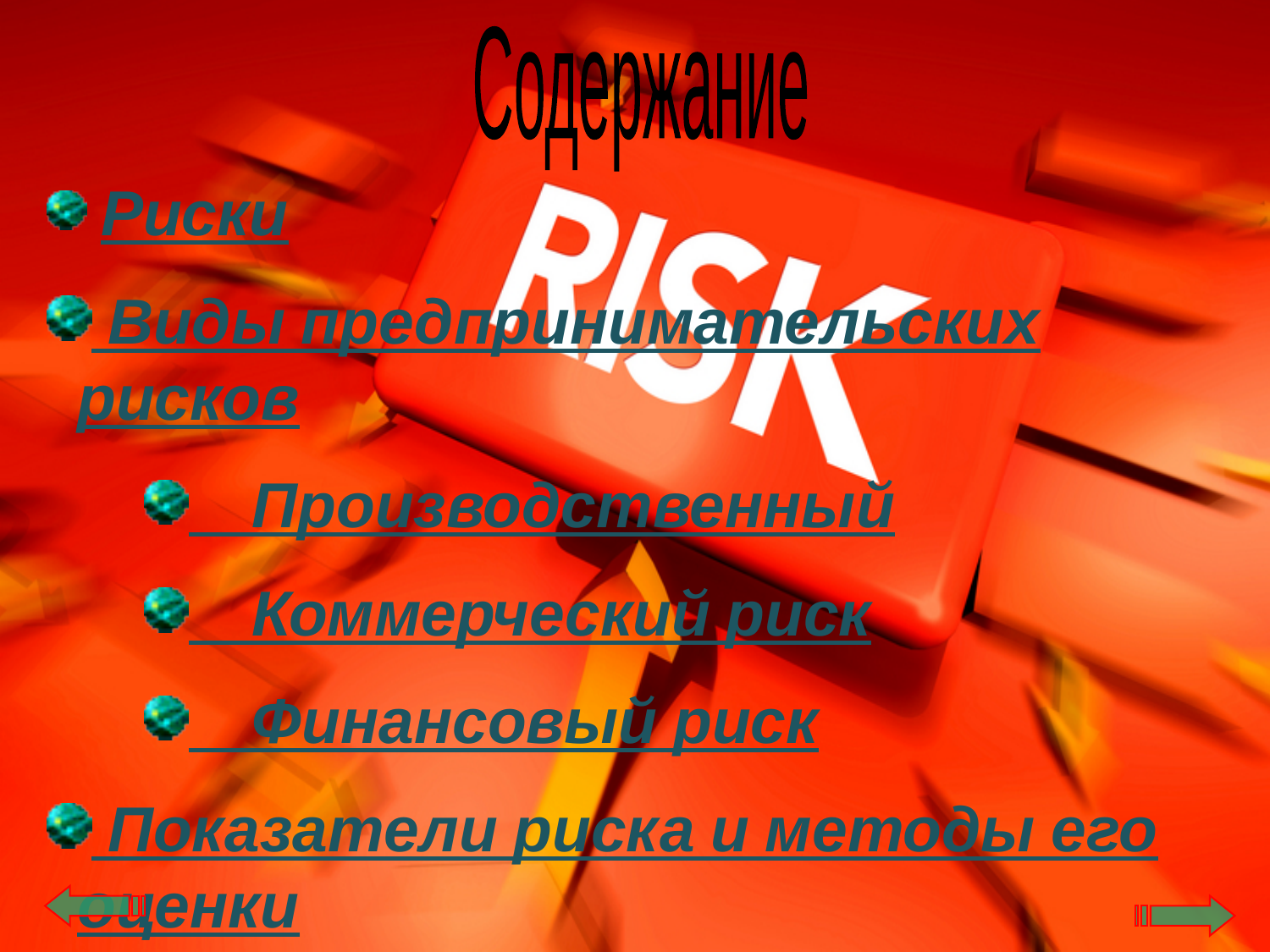

Содержание
 Риски
 Виды предпринимательских рисков
    Производственный
    Коммерческий риск
    Финансовый риск
 Показатели риска и методы его оценки